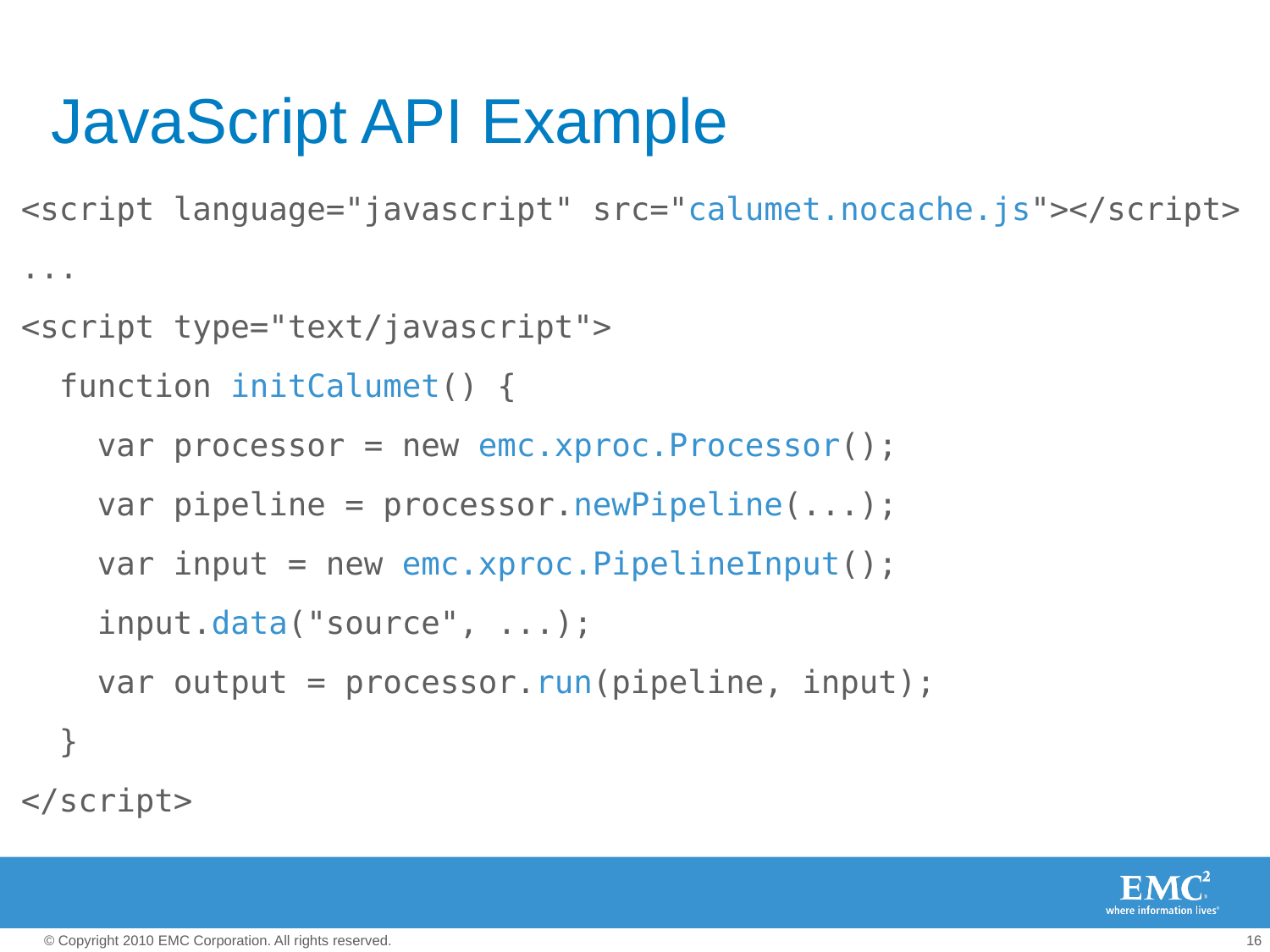

# JavaScript API Example
<script language="javascript" src="calumet.nocache.js"></script>
...
<script type="text/javascript">
  function initCalumet() {
    var processor = new emc.xproc.Processor();
    var pipeline = processor.newPipeline(...);
    var input = new emc.xproc.PipelineInput();
    input.data("source", ...);
    var output = processor.run(pipeline, input);
  }
</script>